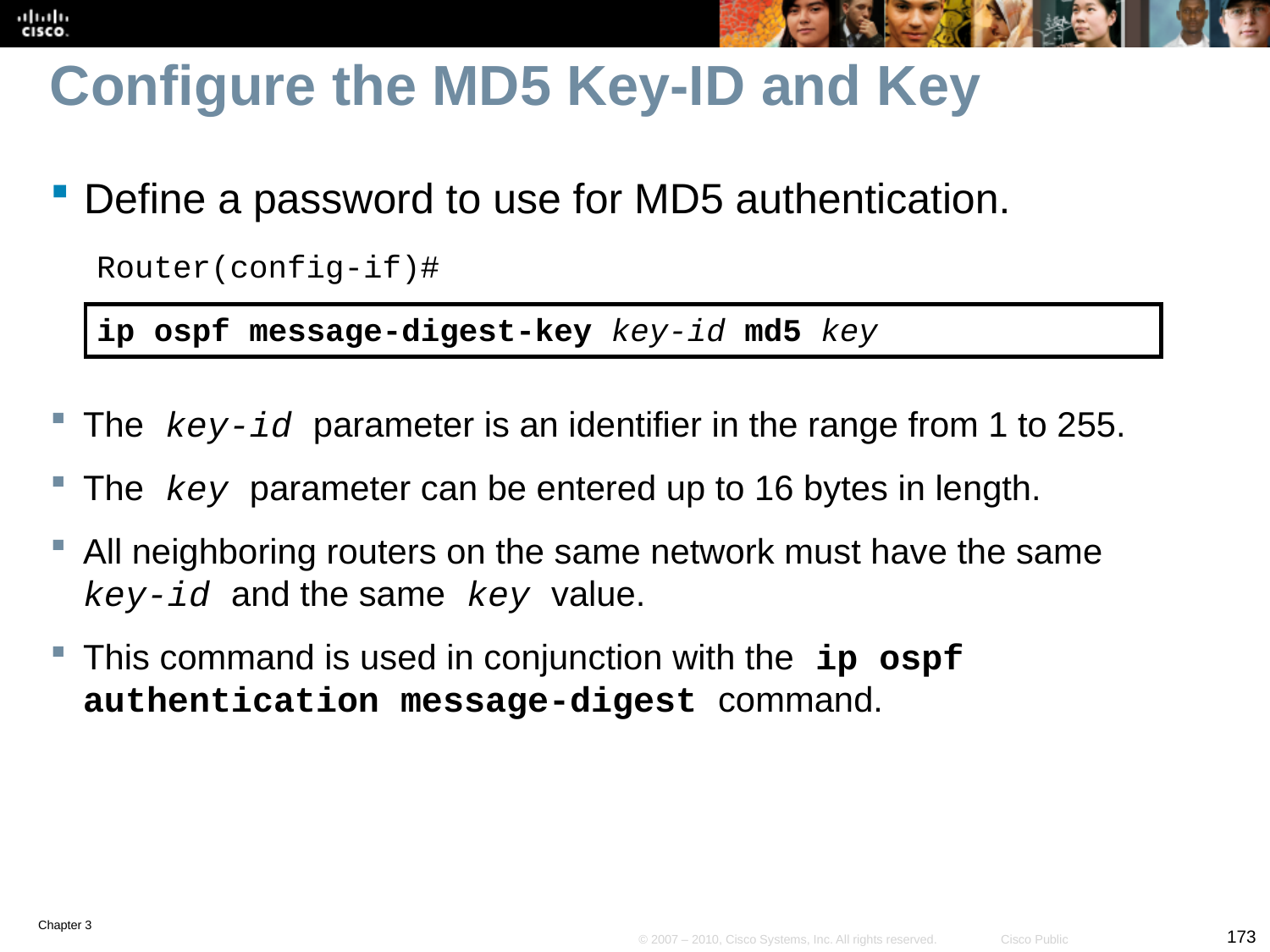

# Configure the MD5 Key-ID and Key
Define a password to use for MD5 authentication.

Router(config-if)#
ip ospf message-digest-key key-id md5 key
The key-id parameter is an identifier in the range from 1 to 255.
The key parameter can be entered up to 16 bytes in length.
All neighboring routers on the same network must have the same key-id and the same key value.
This command is used in conjunction with the ip ospf authentication message-digest command.